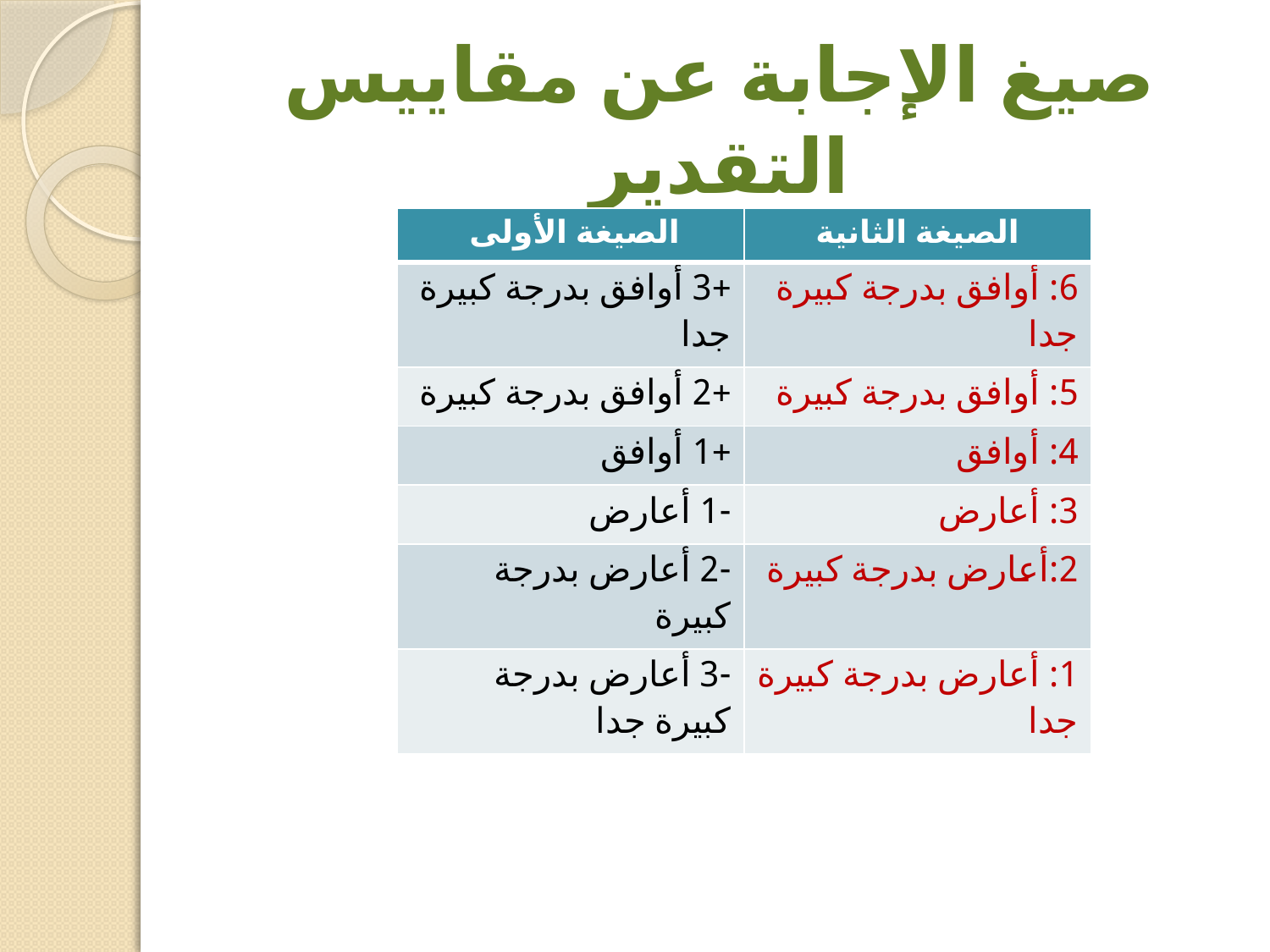

# صيغ الإجابة عن مقاييس التقدير
| الصيغة الأولى | الصيغة الثانية |
| --- | --- |
| +3 أوافق بدرجة كبيرة جدا | 6: أوافق بدرجة كبيرة جدا |
| +2 أوافق بدرجة كبيرة | 5: أوافق بدرجة كبيرة |
| +1 أوافق | 4: أوافق |
| -1 أعارض | 3: أعارض |
| -2 أعارض بدرجة كبيرة | 2:أعارض بدرجة كبيرة |
| -3 أعارض بدرجة كبيرة جدا | 1: أعارض بدرجة كبيرة جدا |